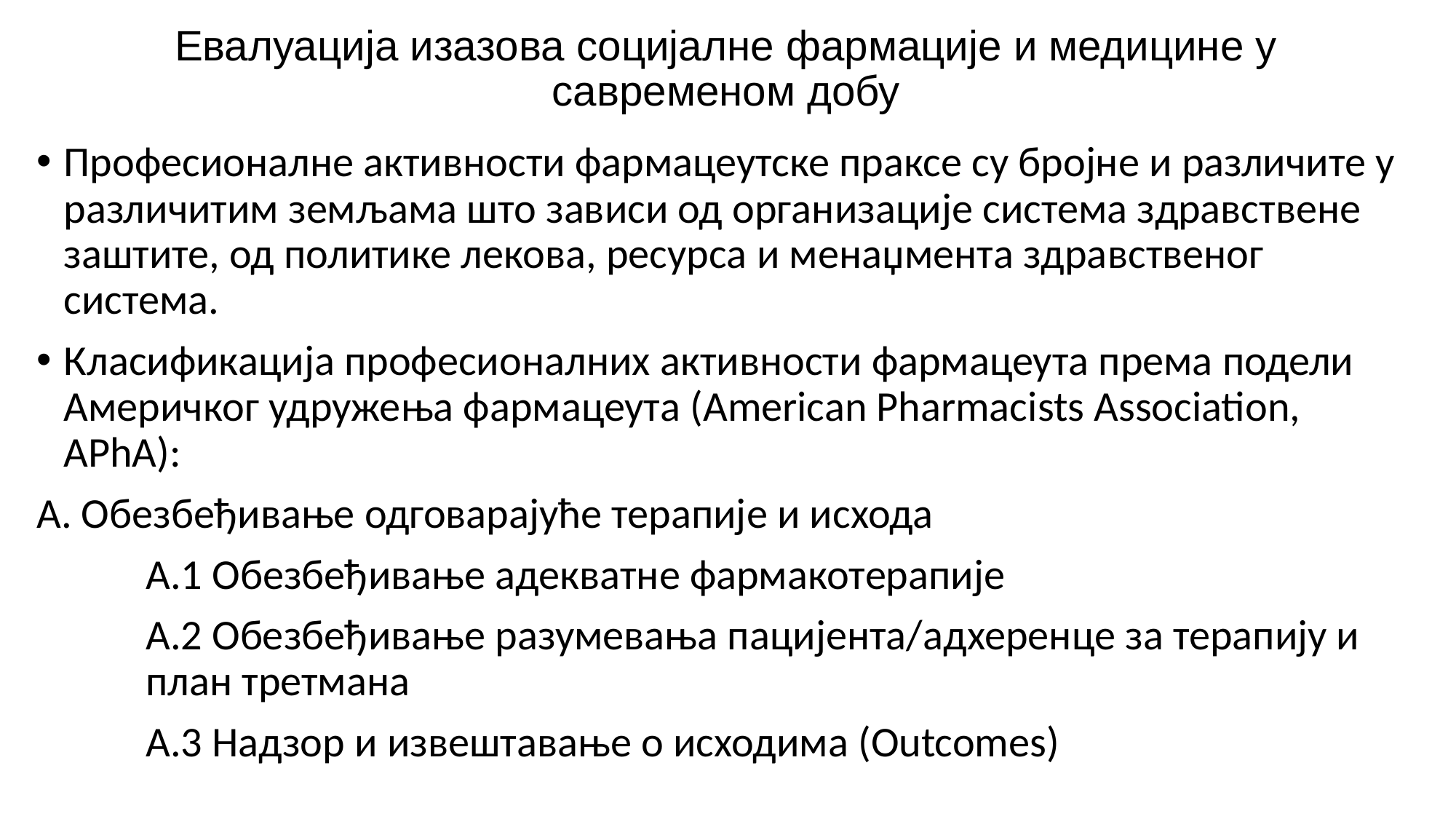

# Евалуација изазова социјалне фармације и медицине у савременом добу
Професионалне активности фармацеутске праксе су бројне и различите у различитим земљама што зависи од организације система здравствене заштите, од политике лекова, ресурса и менаџмента здравственог система.
Класификација професионалних активности фармацеута према подели Америчког удружења фармацеута (American Pharmacists Association, APhA):
А. Обезбеђивање одговарајуће терапије и исхода
	А.1 Обезбеђивање адекватне фармакотерапије
	А.2 Обезбеђивање разумевања пацијента/адхеренце за терапију и 	план третмана
	А.3 Надзор и извештавање о исходима (Outcomes)